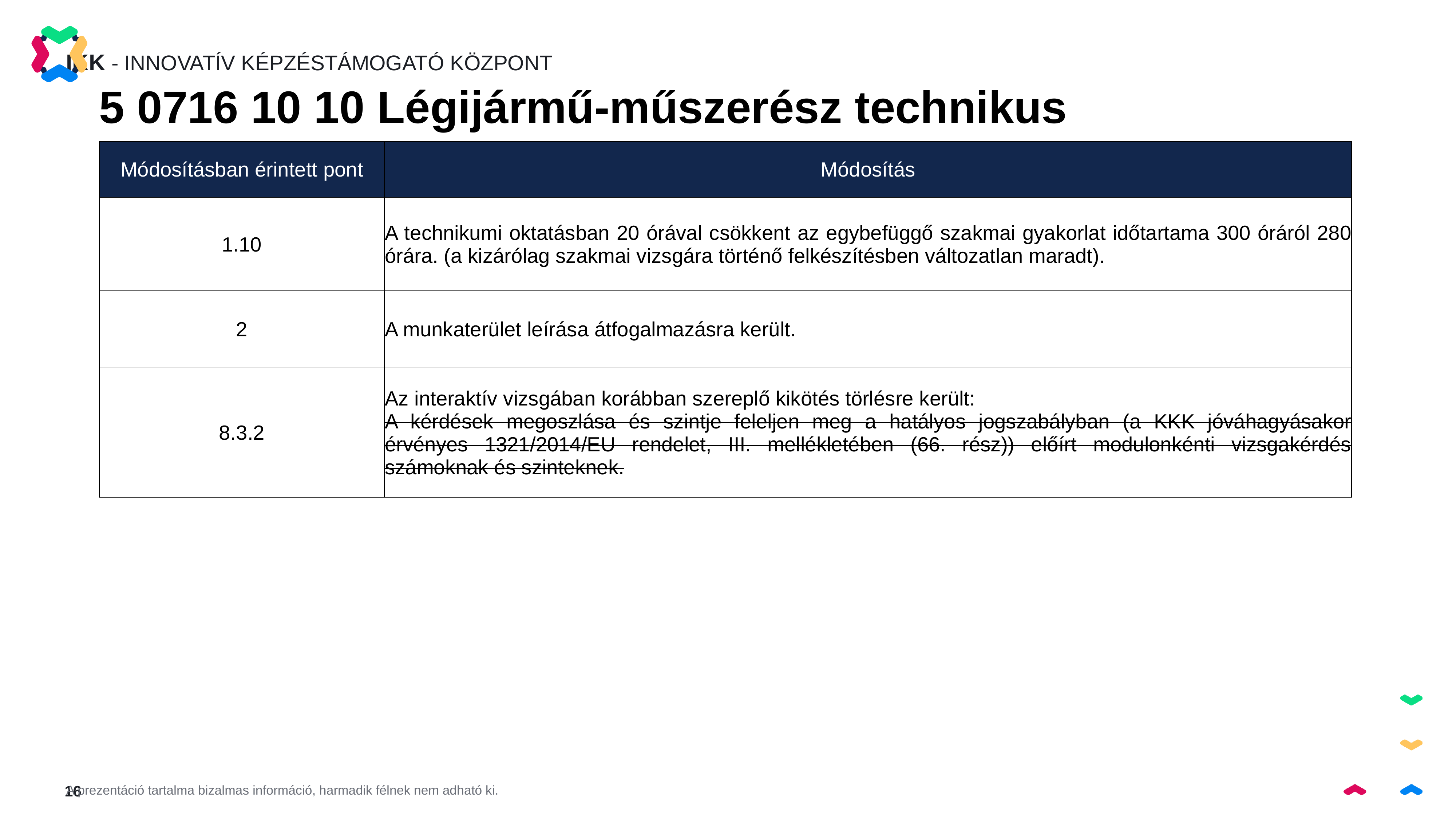

5 0716 10 10 Légijármű-műszerész technikus

| Módosításban érintett pont | Módosítás |
| --- | --- |
| 1.10 | A technikumi oktatásban 20 órával csökkent az egybefüggő szakmai gyakorlat időtartama 300 óráról 280 órára. (a kizárólag szakmai vizsgára történő felkészítésben változatlan maradt). |
| 2 | A munkaterület leírása átfogalmazásra került. |
| 8.3.2 | Az interaktív vizsgában korábban szereplő kikötés törlésre került: A kérdések megoszlása és szintje feleljen meg a hatályos jogszabályban (a KKK jóváhagyásakor érvényes 1321/2014/EU rendelet, III. mellékletében (66. rész)) előírt modulonkénti vizsgakérdés számoknak és szinteknek. |